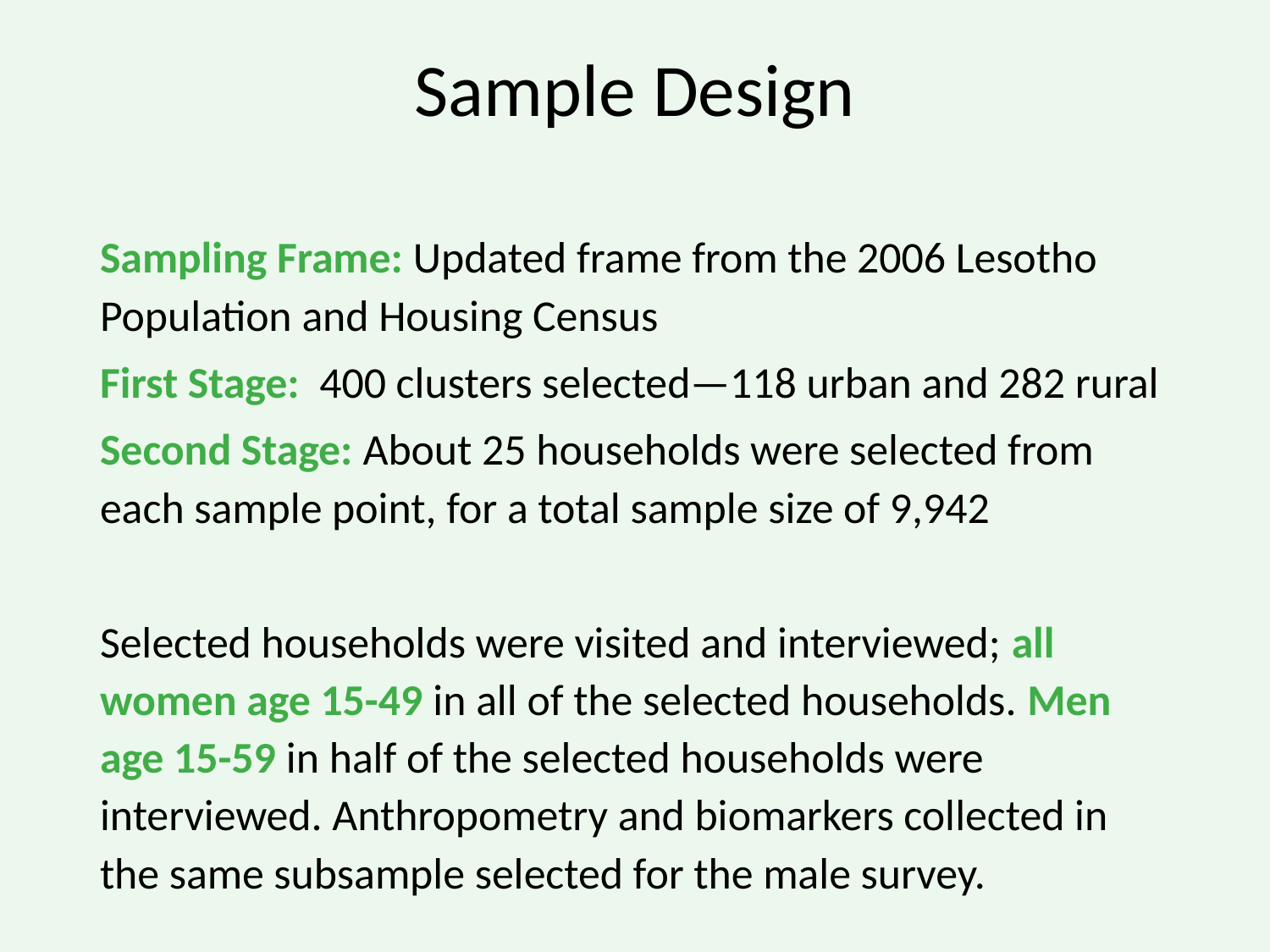

# Sample Design
Sampling Frame: Updated frame from the 2006 Lesotho Population and Housing Census
First Stage:  400 clusters selected—118 urban and 282 rural
Second Stage: About 25 households were selected from each sample point, for a total sample size of 9,942

Selected households were visited and interviewed; all women age 15-49 in all of the selected households. Men age 15-59 in half of the selected households were interviewed. Anthropometry and biomarkers collected in the same subsample selected for the male survey.